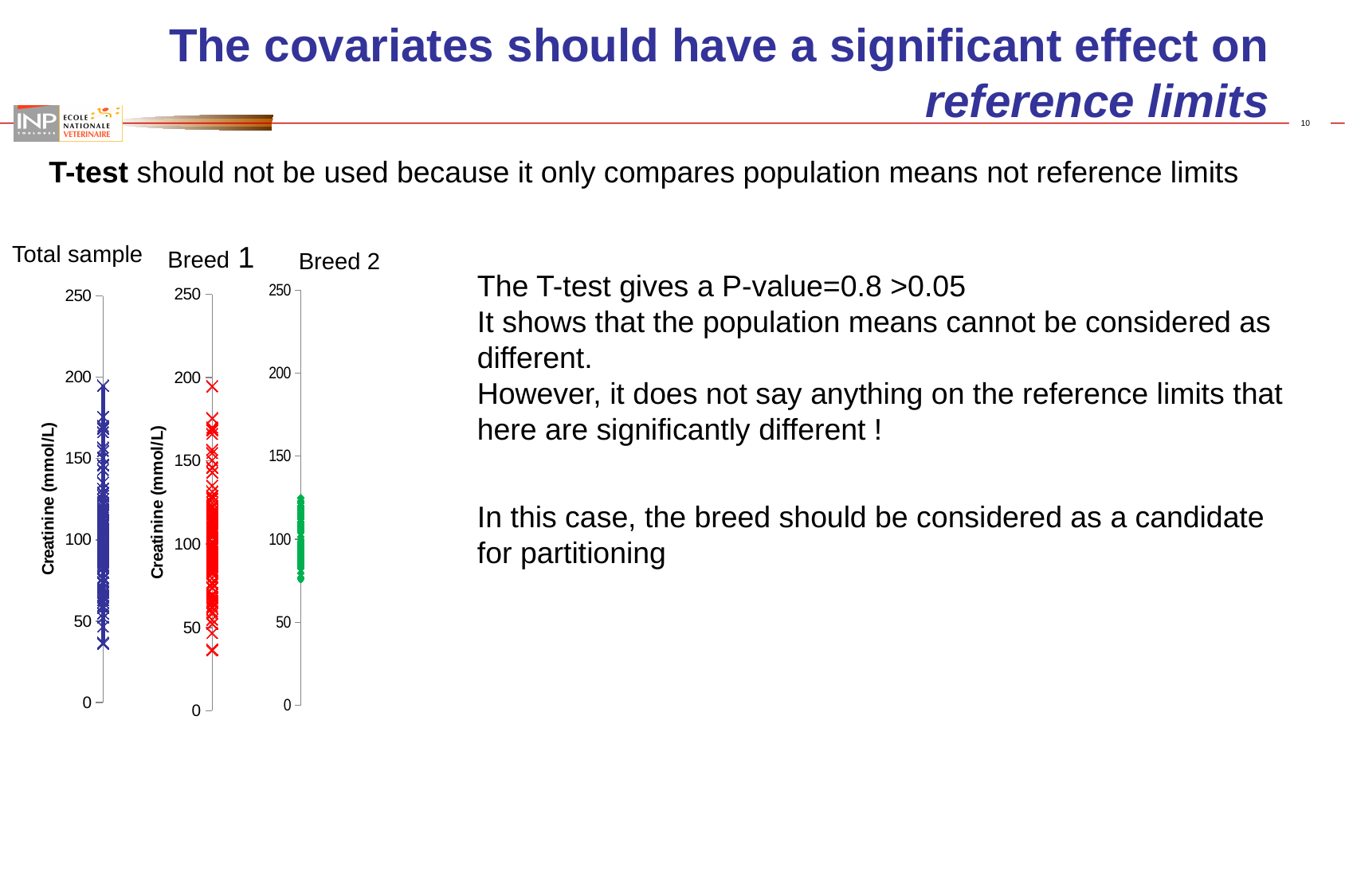

# The covariates should have a significant effect on reference limits
T-test should not be used because it only compares population means not reference limits
Breed 1
Total sample
Breed 2

### Chart

| Category | creat |
|---|---|
The T-test gives a P-value=0.8 >0.05
It shows that the population means cannot be considered as different.
However, it does not say anything on the reference limits that here are significantly different !

### Chart

| Category | creat |
|---|---|

### Chart

| Category | creat |
|---|---|
In this case, the breed should be considered as a candidate for partitioning